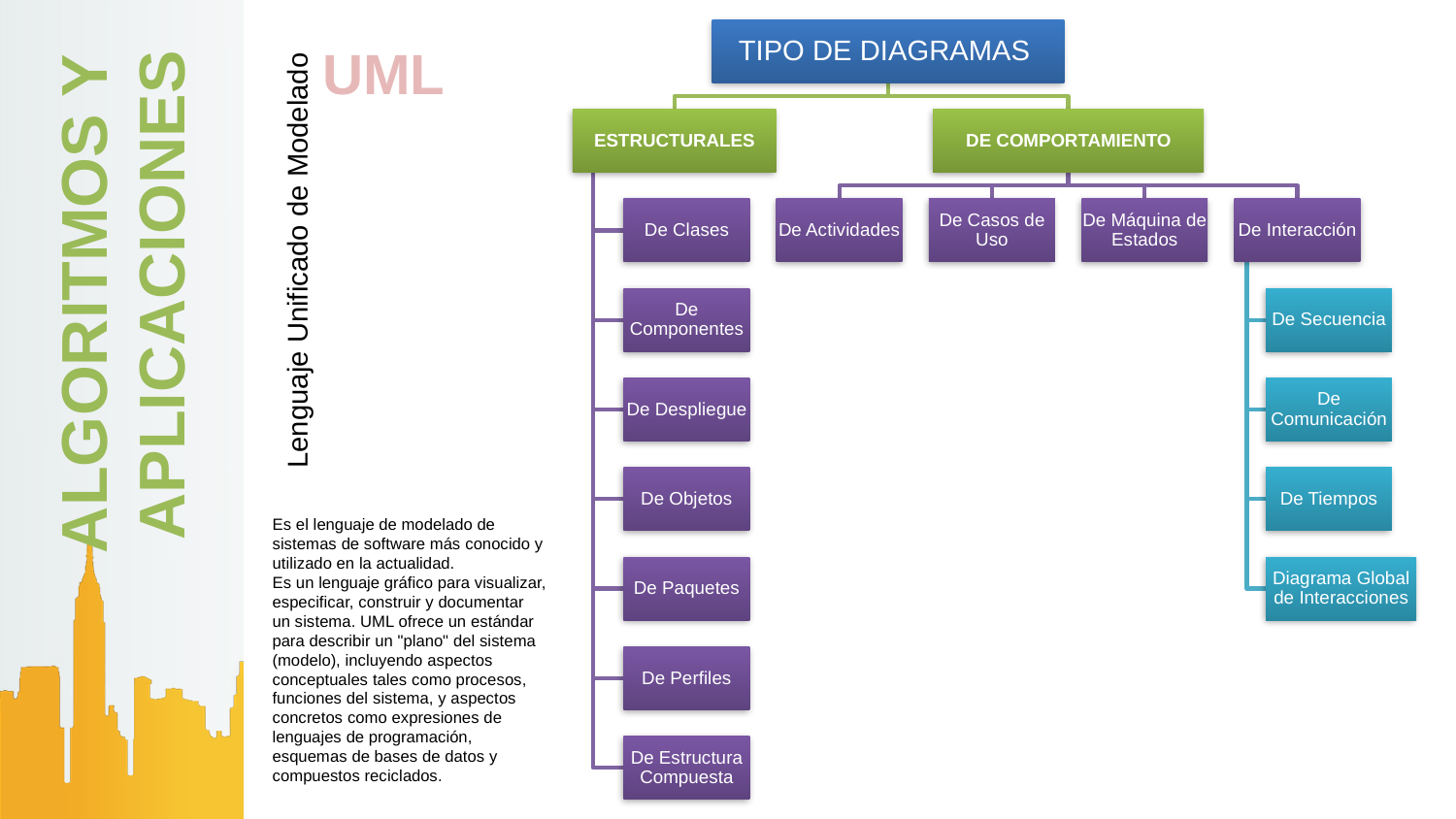

TIPO DE DIAGRAMAS
ESTRUCTURALES
De Clases
De Componentes
De Despliegue
De Objetos
De Paquetes
De Perfiles
De Estructura Compuesta
DE COMPORTAMIENTO
De Actividades
De Casos de Uso
De Máquina de Estados
De Interacción
De Secuencia
De Comunicación
De Tiempos
Diagrama Global de Interacciones
UML
# ALGORITMOS Y APLICACIONES
Lenguaje Unificado de Modelado
Es el lenguaje de modelado de
sistemas de software más conocido y utilizado en la actualidad.
Es un lenguaje gráfico para visualizar, especificar, construir y documentar
un sistema. UML ofrece un estándar para describir un "plano" del sistema (modelo), incluyendo aspectos
conceptuales tales como procesos,
funciones del sistema, y aspectos
concretos como expresiones de
lenguajes de programación,
esquemas de bases de datos y
compuestos reciclados.